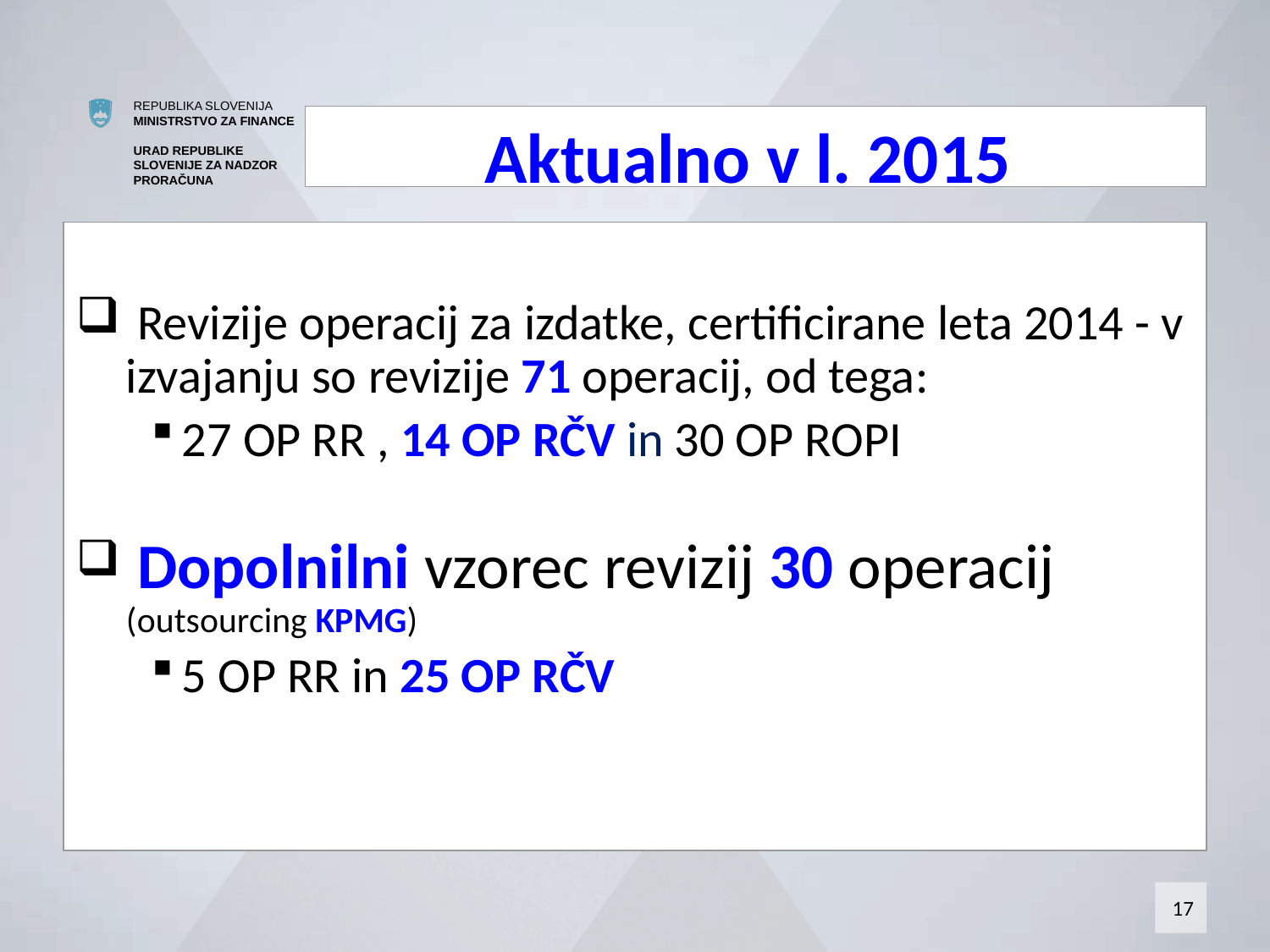

# Aktualno v l. 2015

 Revizije operacij za izdatke, certificirane leta 2014 - v izvajanju so revizije 71 operacij, od tega:
27 OP RR , 14 OP RČV in 30 OP ROPI

 Dopolnilni vzorec revizij 30 operacij (outsourcing KPMG)
5 OP RR in 25 OP RČV

17